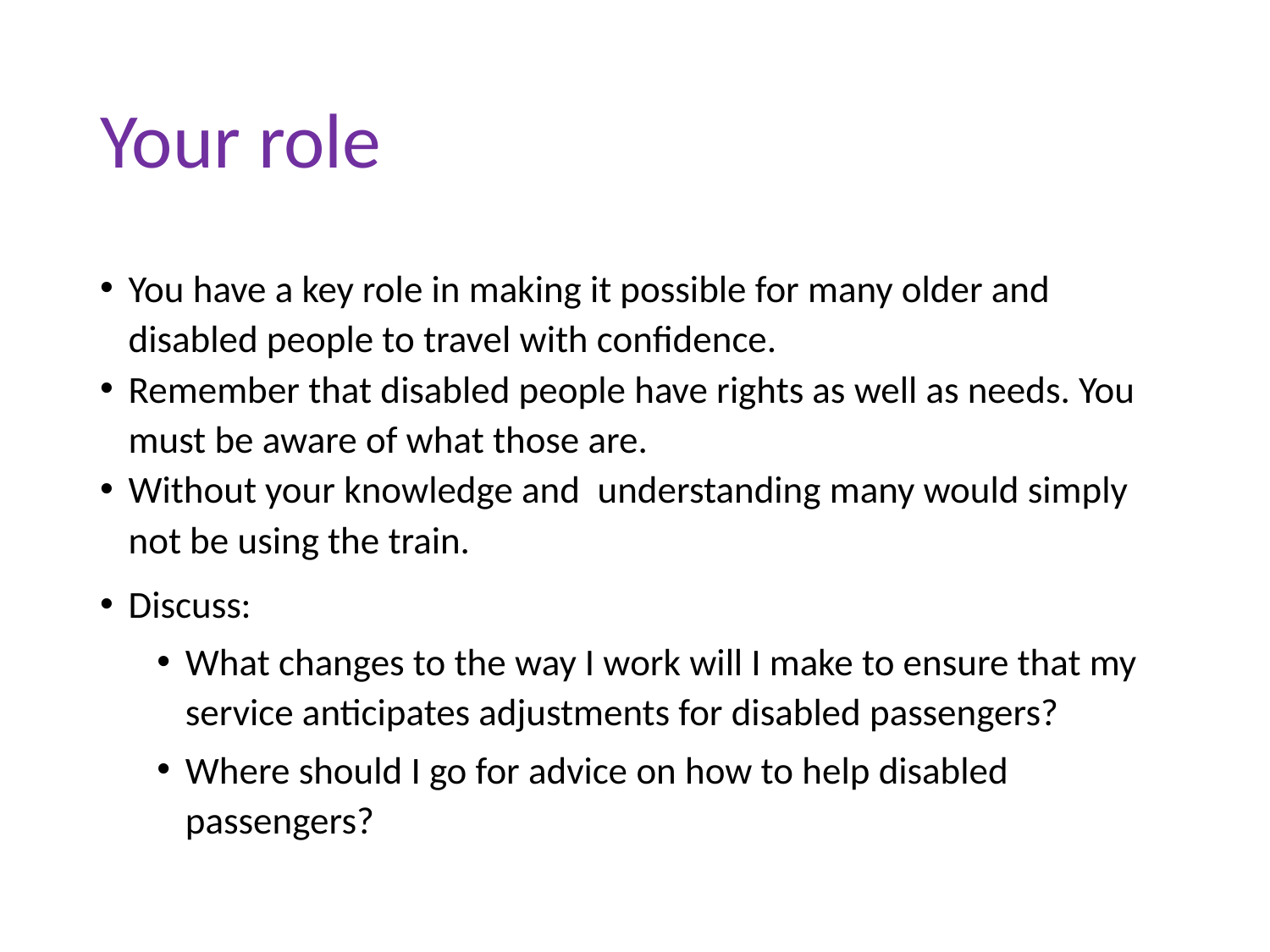

# Your role
You have a key role in making it possible for many older and disabled people to travel with confidence.
Remember that disabled people have rights as well as needs. You must be aware of what those are.
Without your knowledge and  understanding many would simply not be using the train.
Discuss:
What changes to the way I work will I make to ensure that my service anticipates adjustments for disabled passengers?
Where should I go for advice on how to help disabled passengers?